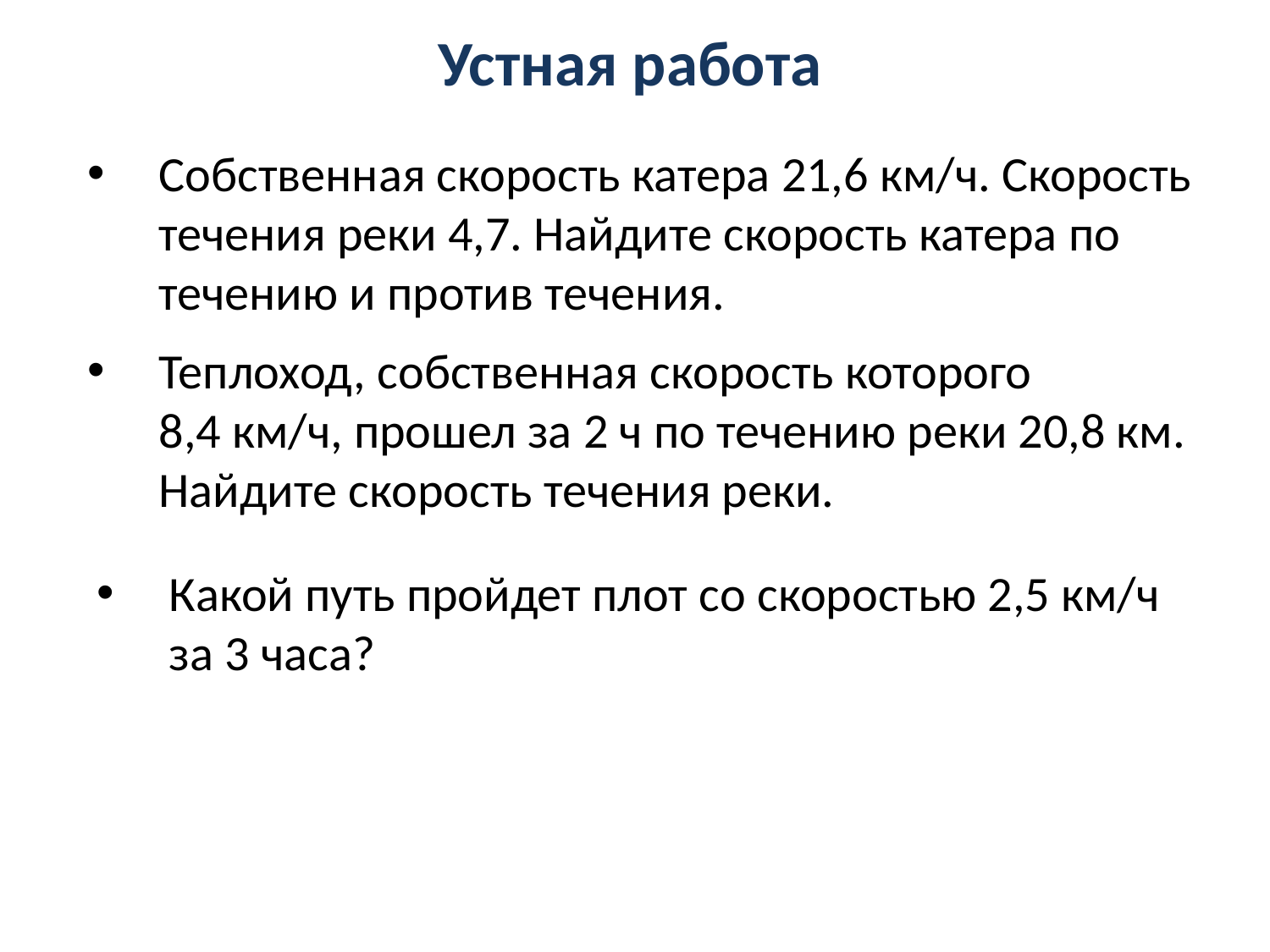

Устная работа
Собственная скорость катера 21,6 км/ч. Скорость течения реки 4,7. Найдите скорость катера по течению и против течения.
Теплоход, собственная скорость которого
8,4 км/ч, прошел за 2 ч по течению реки 20,8 км. Найдите скорость течения реки.
Какой путь пройдет плот со скоростью 2,5 км/ч за 3 часа?